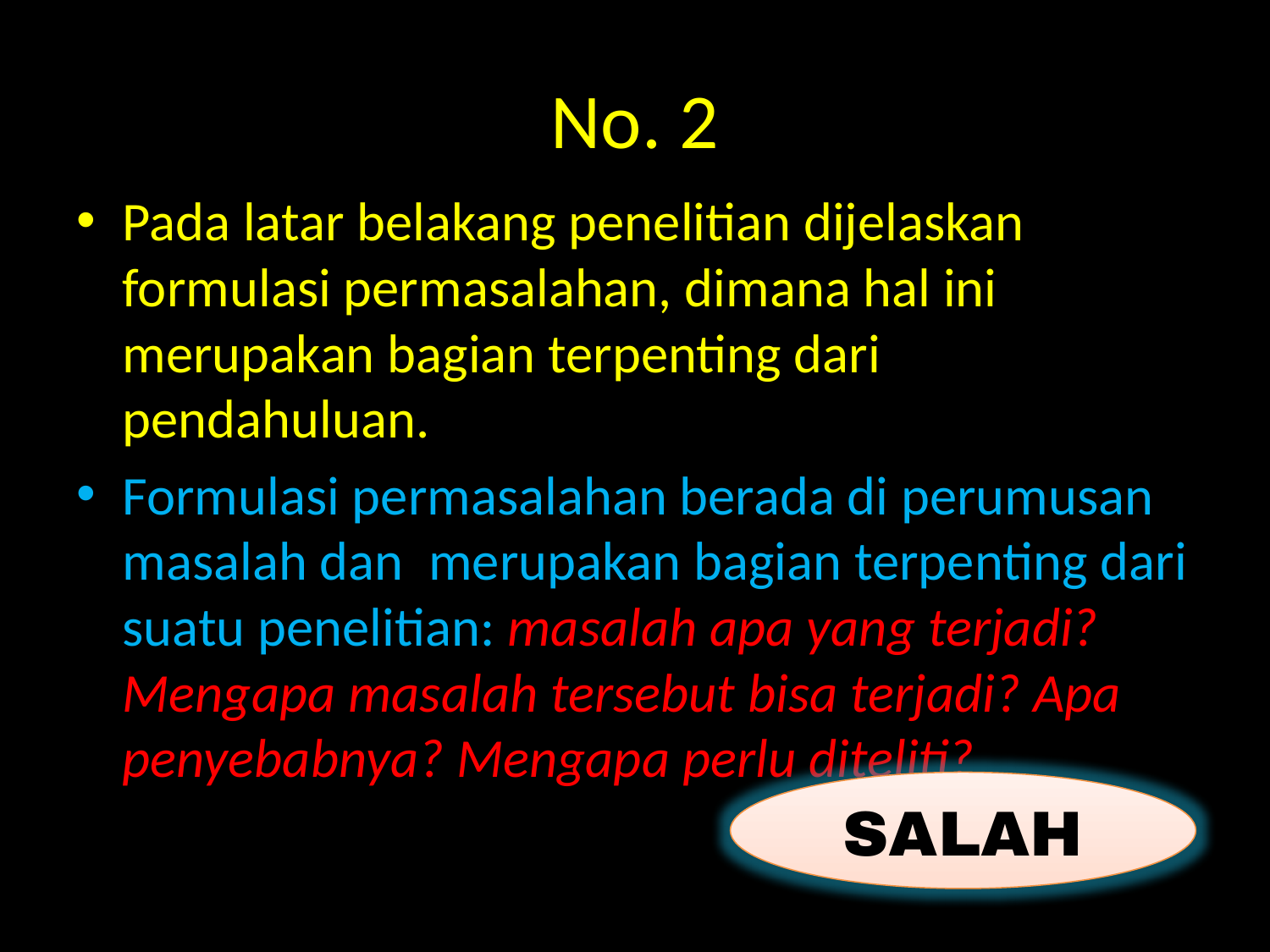

# No. 2
Pada latar belakang penelitian dijelaskan formulasi permasalahan, dimana hal ini merupakan bagian terpenting dari pendahuluan.
Formulasi permasalahan berada di perumusan masalah dan  merupakan bagian terpenting dari suatu penelitian: masalah apa yang terjadi?  Mengapa masalah tersebut bisa terjadi? Apa penyebabnya? Mengapa perlu diteliti?

SALAH